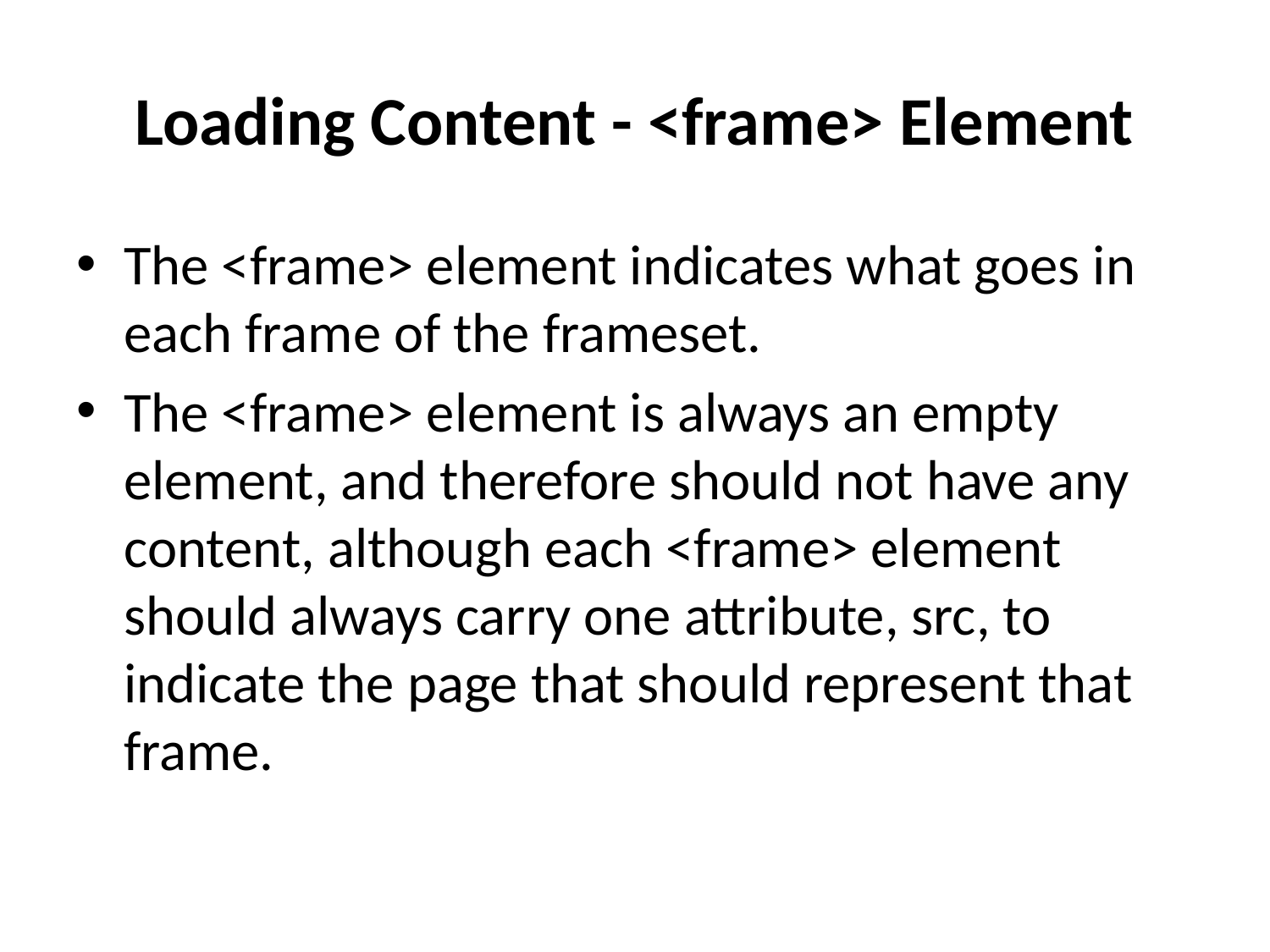

# Loading Content - <frame> Element
The <frame> element indicates what goes in each frame of the frameset.
The <frame> element is always an empty element, and therefore should not have any content, although each <frame> element should always carry one attribute, src, to indicate the page that should represent that frame.